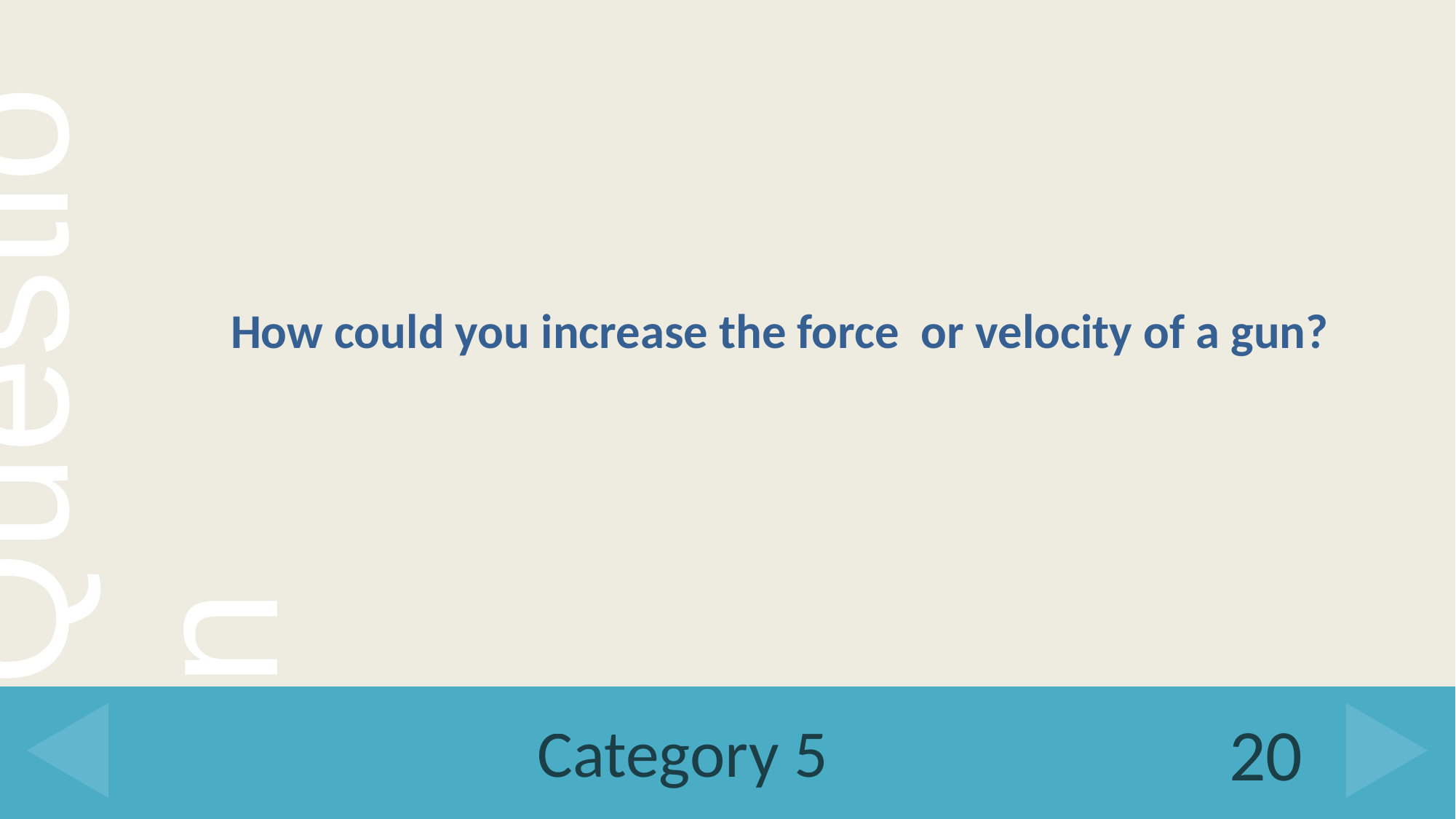

How could you increase the force  or velocity of a gun?

# Category 5
20